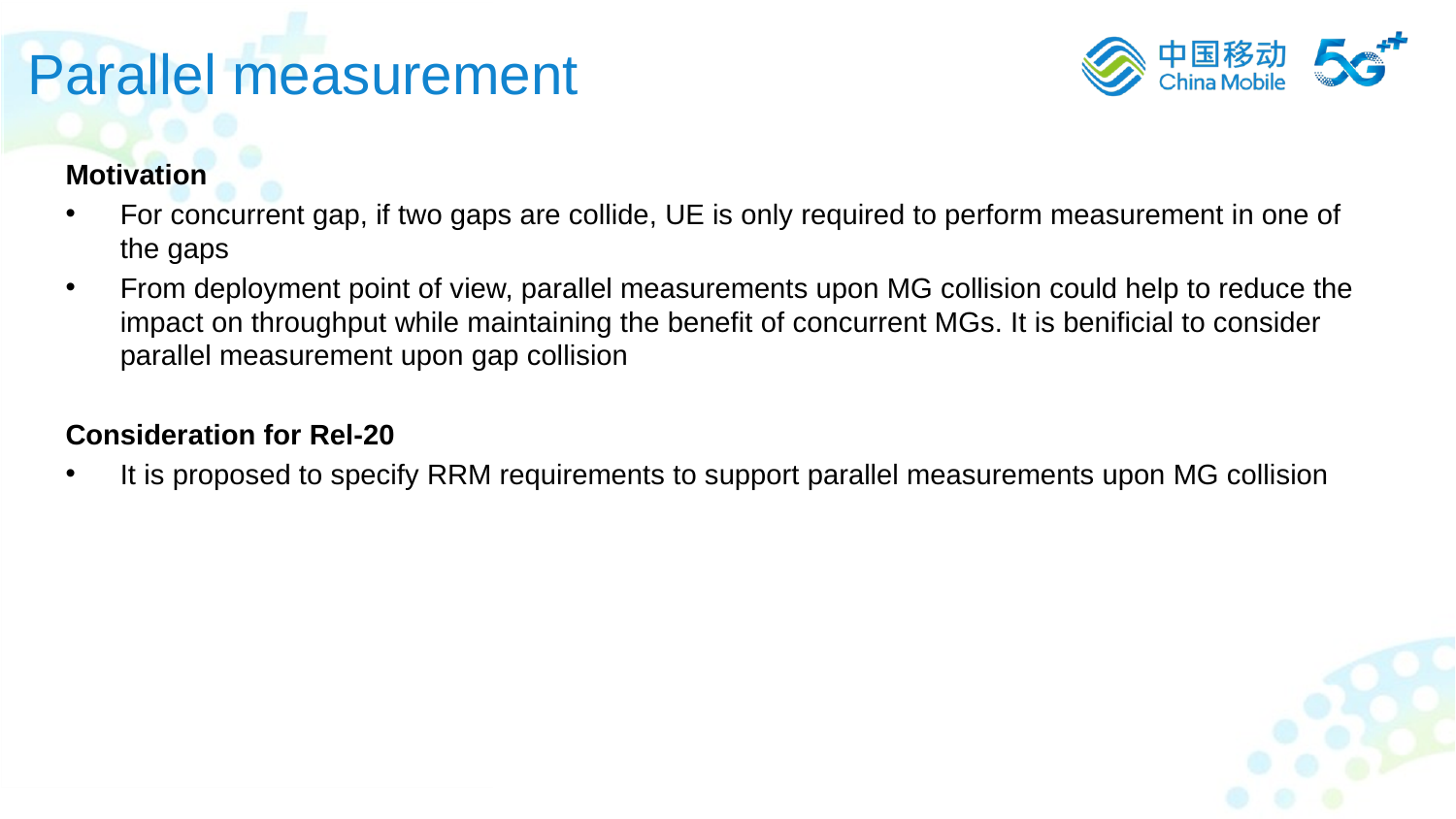

Parallel measurement

Motivation
For concurrent gap, if two gaps are collide, UE is only required to perform measurement in one of the gaps
From deployment point of view, parallel measurements upon MG collision could help to reduce the impact on throughput while maintaining the benefit of concurrent MGs. It is benificial to consider parallel measurement upon gap collision

Consideration for Rel-20
It is proposed to specify RRM requirements to support parallel measurements upon MG collision